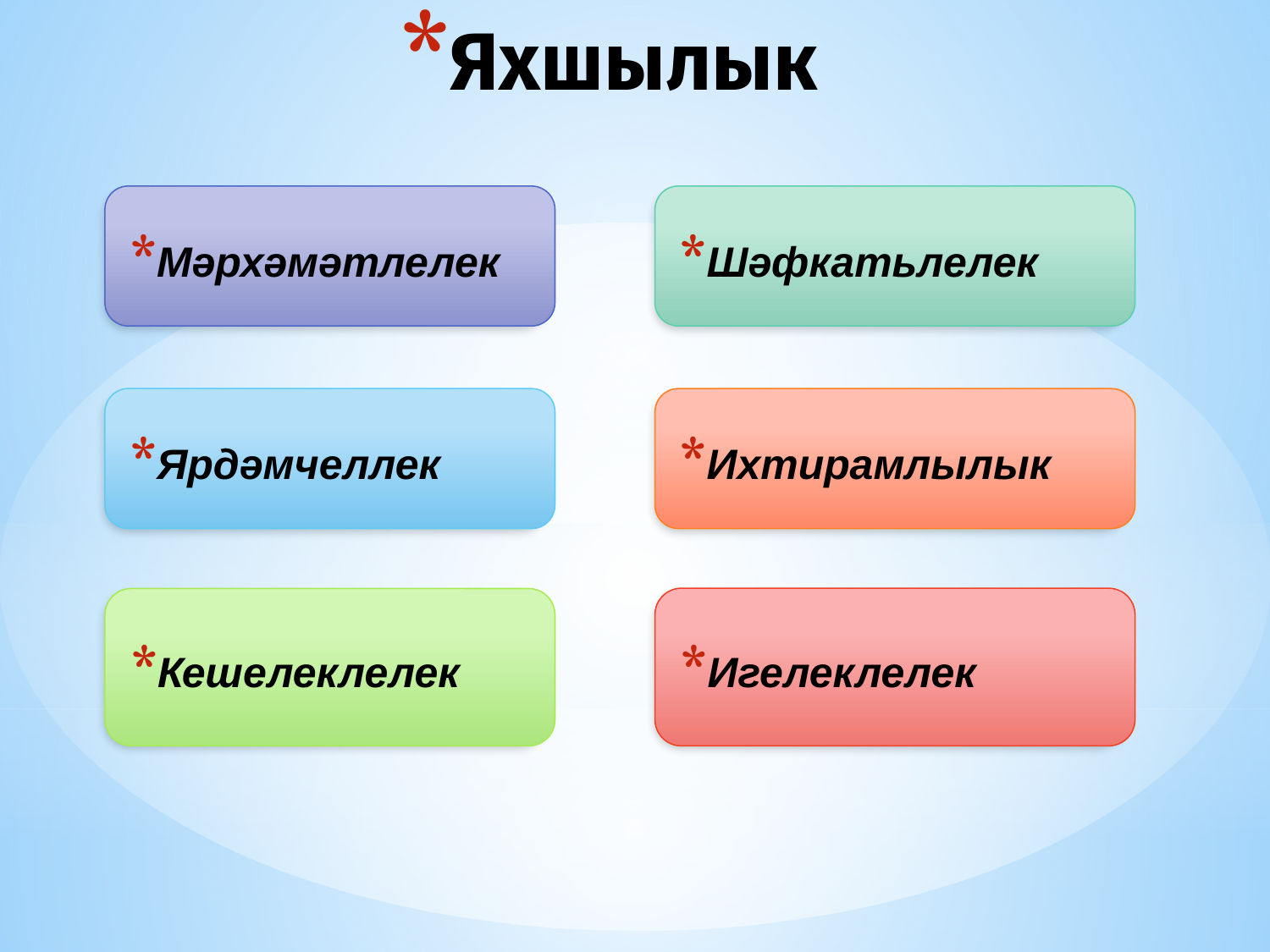

# Яхшылык
Мәрхәмәтлелек
Шәфкатьлелек
Ярдәмчеллек
Ихтирамлылык
Игелеклелек
Кешелеклелек